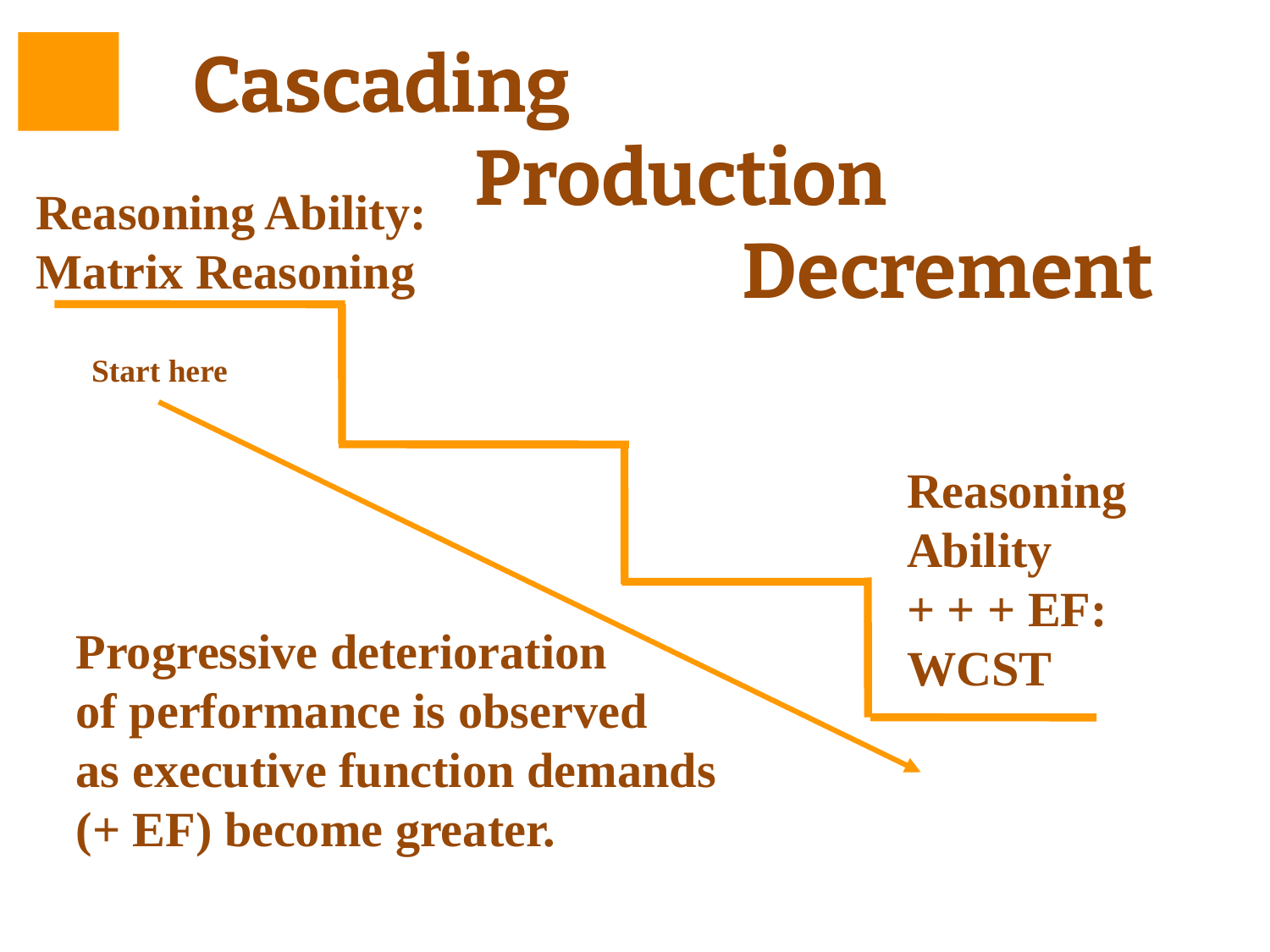

# Cascading Production Decrement
Reasoning Ability:
Matrix Reasoning

Start here

Reasoning
Ability
+ + + EF:
WCST
Progressive deterioration
of performance is observed
as executive function demands (+ EF) become greater.